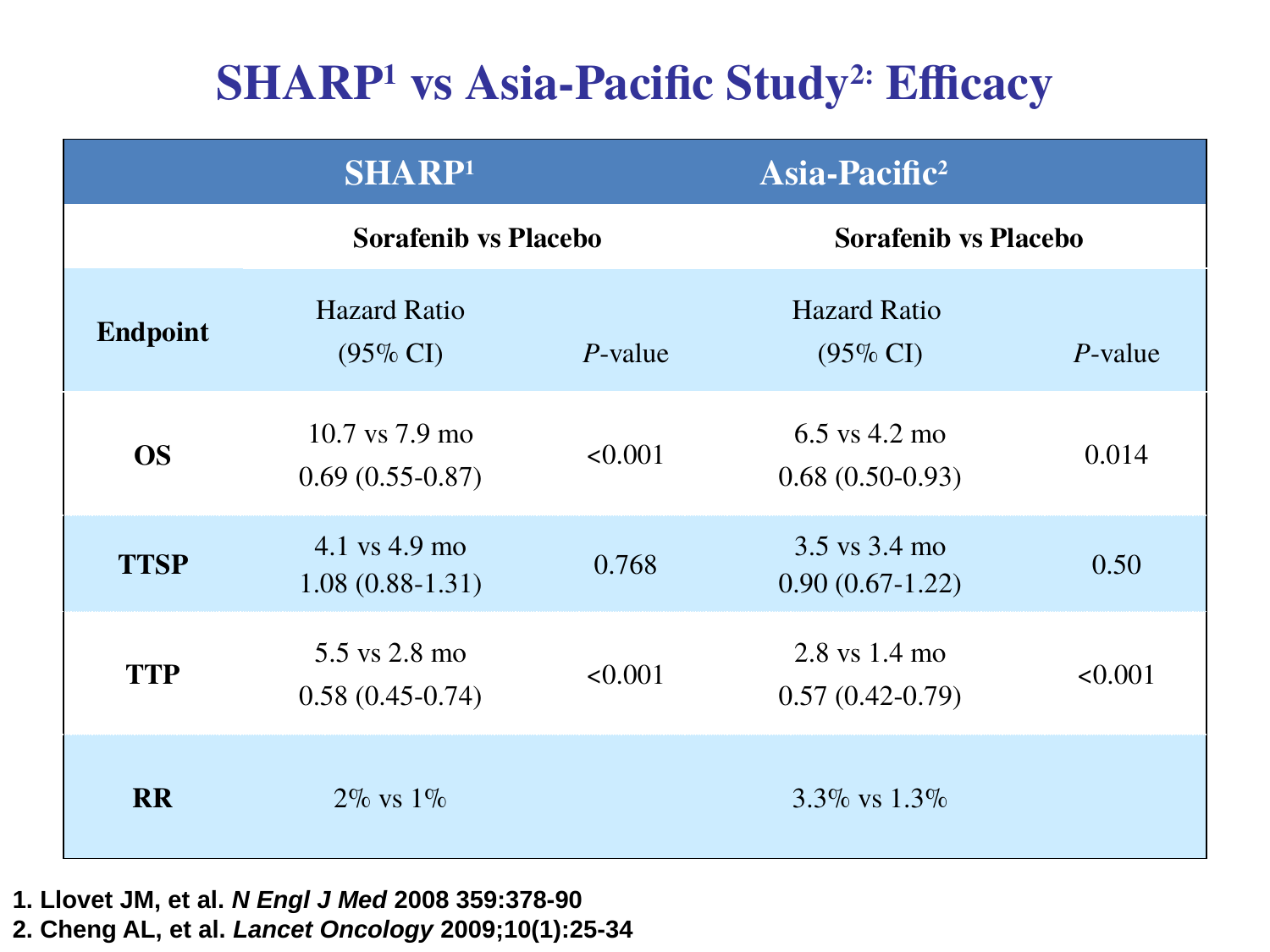

SHARP1 vs Asia-Pacific Study2: Efficacy
|  | SHARP1 Asia-Pacific2 |  |  |  |
| --- | --- | --- | --- | --- |
|  | Sorafenib vs Placebo |  | Sorafenib vs Placebo |  |
| Endpoint | Hazard Ratio (95% CI) | P-value | Hazard Ratio (95% CI) | P-value |
| OS | 10.7 vs 7.9 mo 0.69 (0.55-0.87) | <0.001 | 6.5 vs 4.2 mo 0.68 (0.50-0.93) | 0.014 |
| TTSP | 4.1 vs 4.9 mo 1.08 (0.88-1.31) | 0.768 | 3.5 vs 3.4 mo 0.90 (0.67-1.22) | 0.50 |
| TTP | 5.5 vs 2.8 mo 0.58 (0.45-0.74) | <0.001 | 2.8 vs 1.4 mo 0.57 (0.42-0.79) | <0.001 |
| RR | 2% vs 1% |  | 3.3% vs 1.3% |  |
1. Llovet JM, et al. N Engl J Med 2008 359:378-90
2. Cheng AL, et al. Lancet Oncology 2009;10(1):25-34